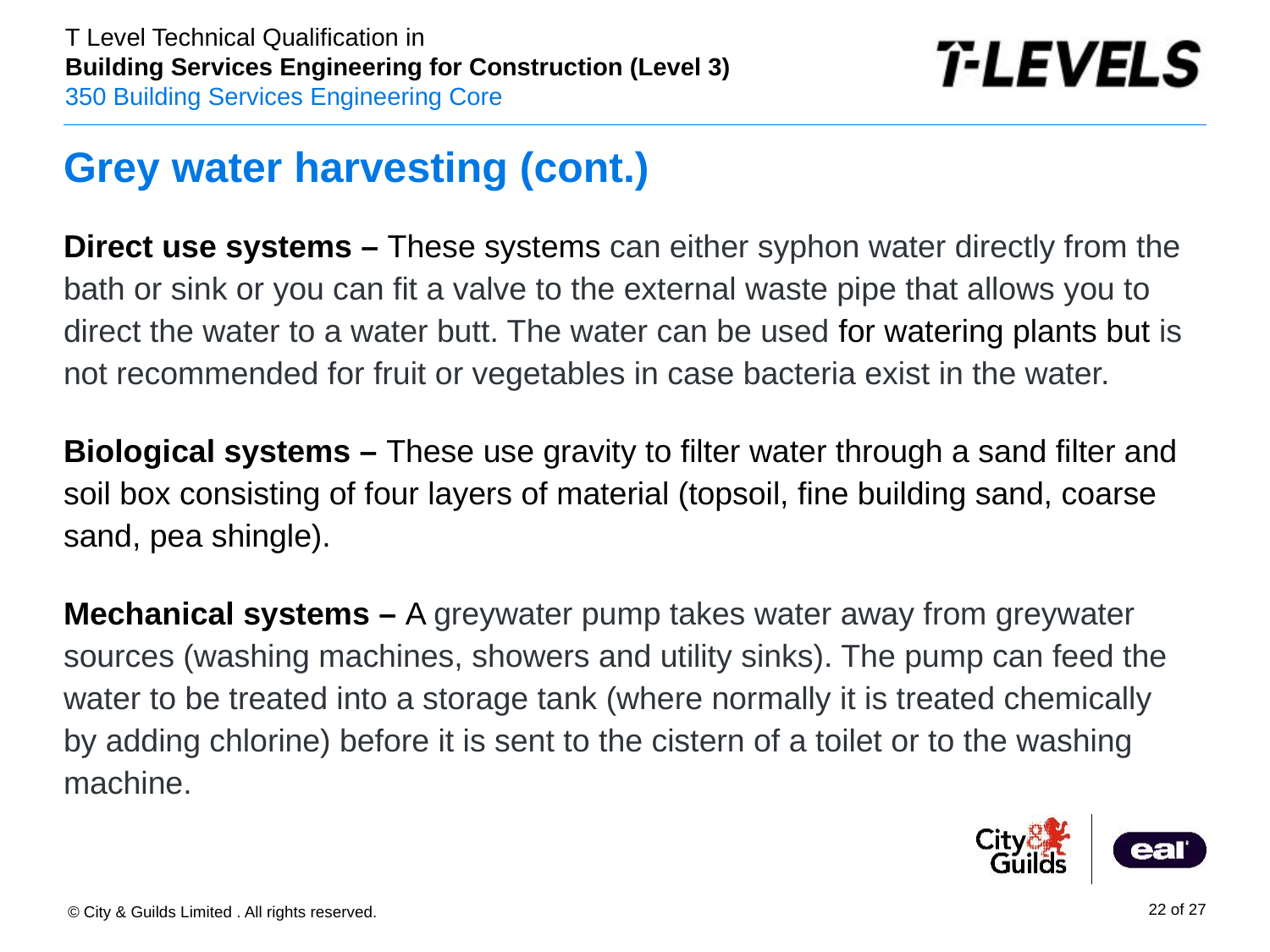

# Grey water harvesting (cont.)
Direct use systems – These systems can either syphon water directly from the bath or sink or you can fit a valve to the external waste pipe that allows you to direct the water to a water butt. The water can be used for watering plants but is not recommended for fruit or vegetables in case bacteria exist in the water.
Biological systems – These use gravity to filter water through a sand filter and soil box consisting of four layers of material (topsoil, fine building sand, coarse sand, pea shingle).
Mechanical systems – A greywater pump takes water away from greywater sources (washing machines, showers and utility sinks). The pump can feed the water to be treated into a storage tank (where normally it is treated chemically by adding chlorine) before it is sent to the cistern of a toilet or to the washing machine.